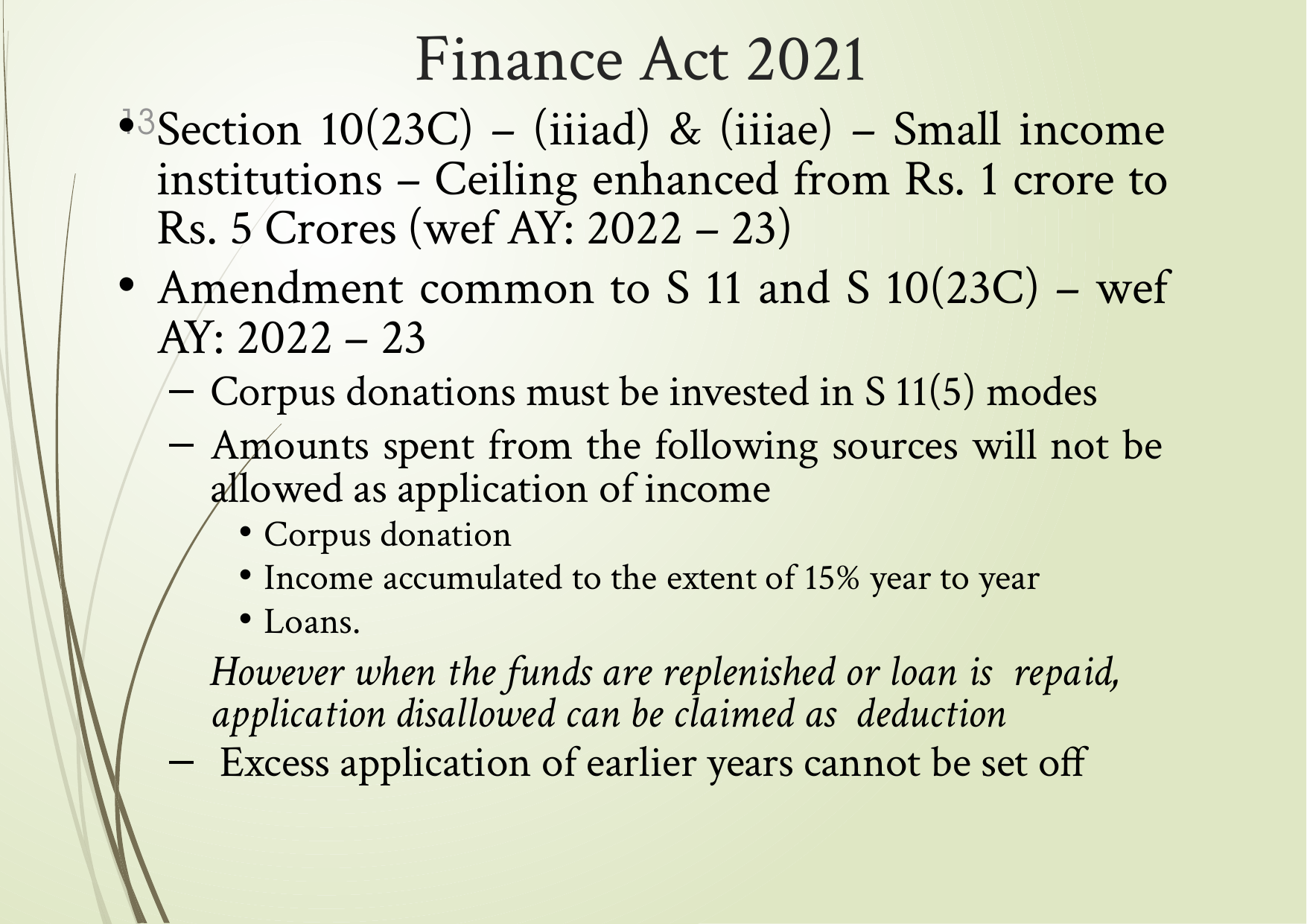

# Finance Act 2021
Section 10(23C) – (iiiad) & (iiiae) – Small income  institutions – Ceiling enhanced from Rs. 1 crore to  Rs. 5 Crores (wef AY: 2022 – 23)
Amendment common to S 11 and S 10(23C) – wef  AY: 2022 – 23
Corpus donations must be invested in S 11(5) modes
Amounts spent from the following sources will not be  allowed as application of income
Corpus donation
Income accumulated to the extent of 15% year to year
Loans.
However when the funds are replenished or loan is  repaid, application disallowed can be claimed as  deduction
Excess application of earlier years cannot be set off
13